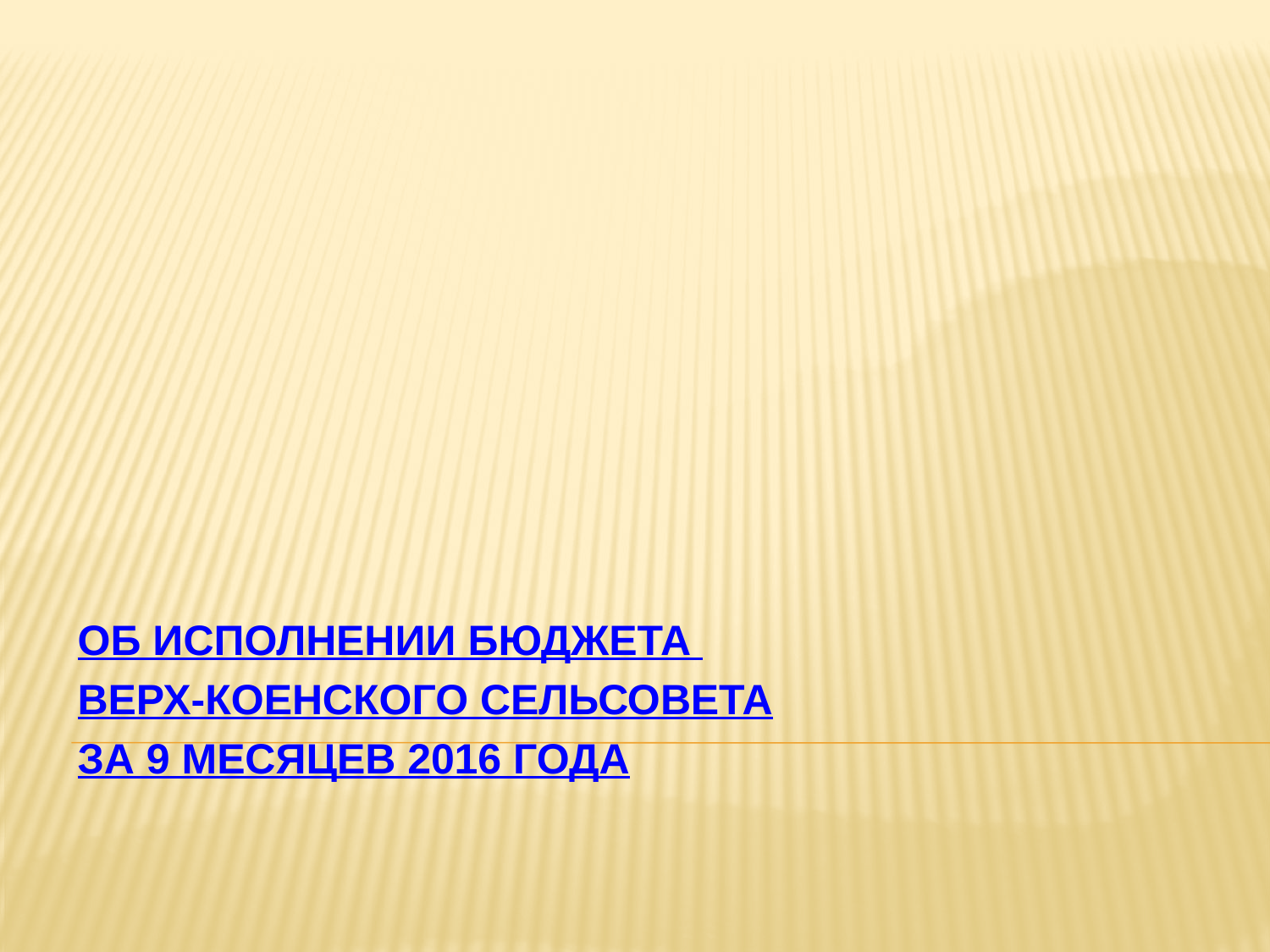

ОБ ИСПОЛНЕНИИ БЮДЖЕТА
ВЕРХ-КОЕНСКОГО СЕЛЬСОВЕТА
ЗА 9 МЕСЯЦЕВ 2016 ГОДА